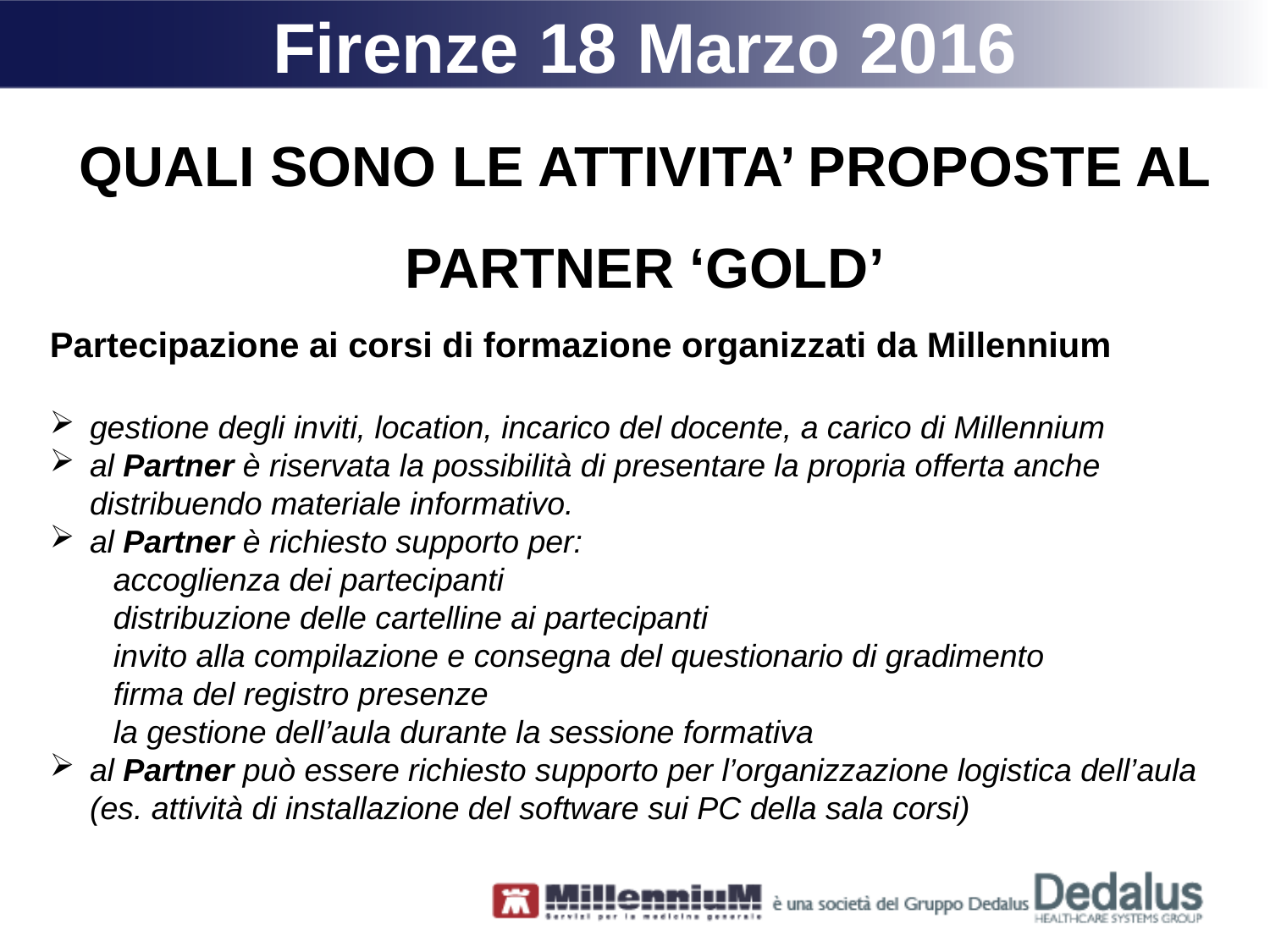

Firenze 18 Marzo 2016

QUALI SONO LE ATTIVITA’ PROPOSTE AL PARTNER ‘GOLD’

Partecipazione ai corsi di formazione organizzati da Millennium

gestione degli inviti, location, incarico del docente, a carico di Millennium
al Partner è riservata la possibilità di presentare la propria offerta anche distribuendo materiale informativo.
al Partner è richiesto supporto per:
accoglienza dei partecipanti
distribuzione delle cartelline ai partecipanti
invito alla compilazione e consegna del questionario di gradimento
firma del registro presenze
la gestione dell’aula durante la sessione formativa
al Partner può essere richiesto supporto per l’organizzazione logistica dell’aula (es. attività di installazione del software sui PC della sala corsi)